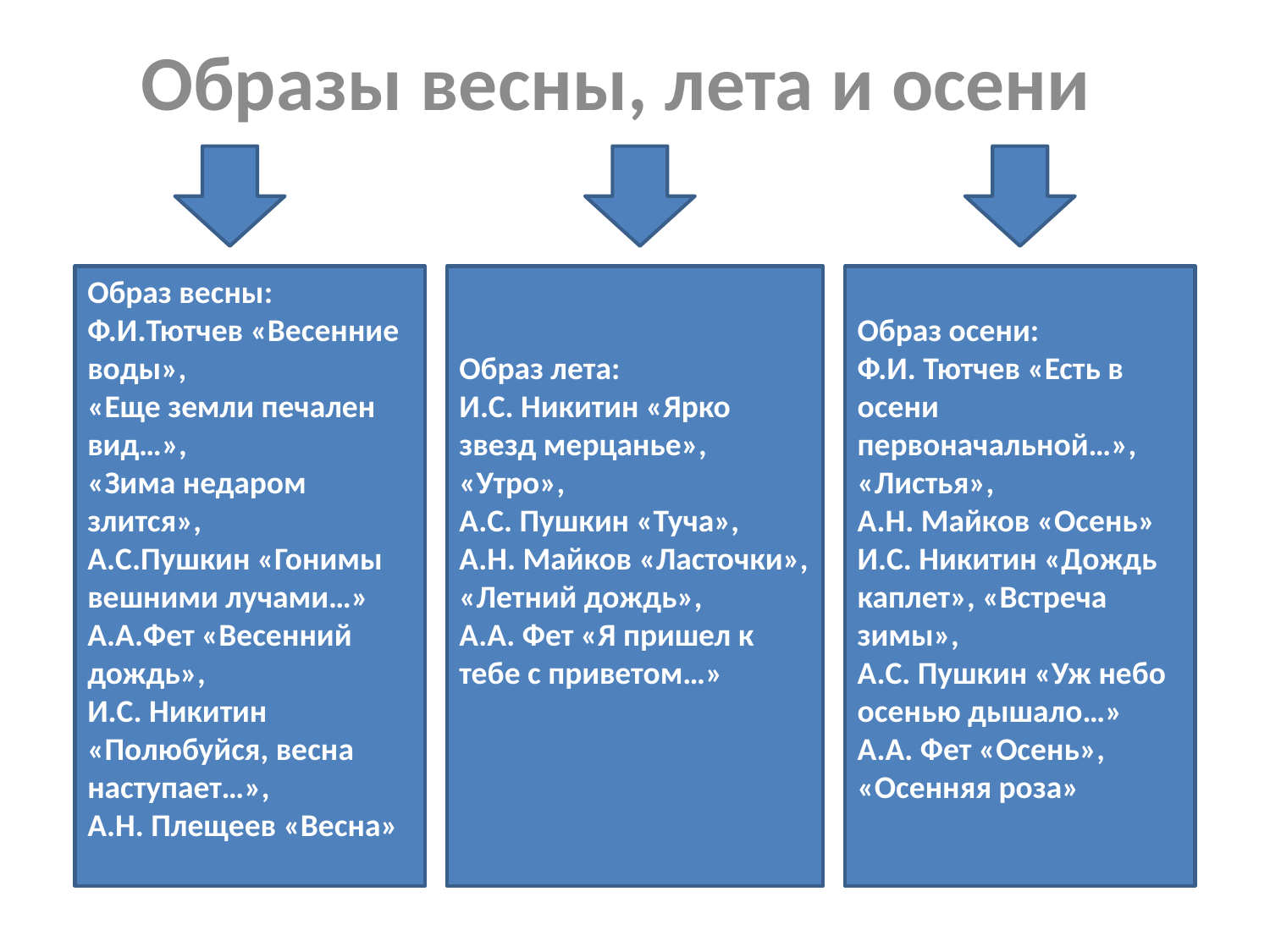

Образы весны, лета и осени

Образ весны:
Ф.И.Тютчев «Весенние воды»,
«Еще земли печален вид…»,
«Зима недаром злится»,
А.С.Пушкин «Гонимы вешними лучами…»
А.А.Фет «Весенний дождь»,
И.С. Никитин «Полюбуйся, весна наступает…»,
А.Н. Плещеев «Весна»

Образ лета:
И.С. Никитин «Ярко звезд мерцанье», «Утро»,
А.С. Пушкин «Туча»,
А.Н. Майков «Ласточки», «Летний дождь»,
А.А. Фет «Я пришел к тебе с приветом…»

Образ осени:
Ф.И. Тютчев «Есть в осени первоначальной…», «Листья»,
А.Н. Майков «Осень»
И.С. Никитин «Дождь каплет», «Встреча зимы»,
А.С. Пушкин «Уж небо осенью дышало…»
А.А. Фет «Осень», «Осенняя роза»

# Образы весны, лета и осени